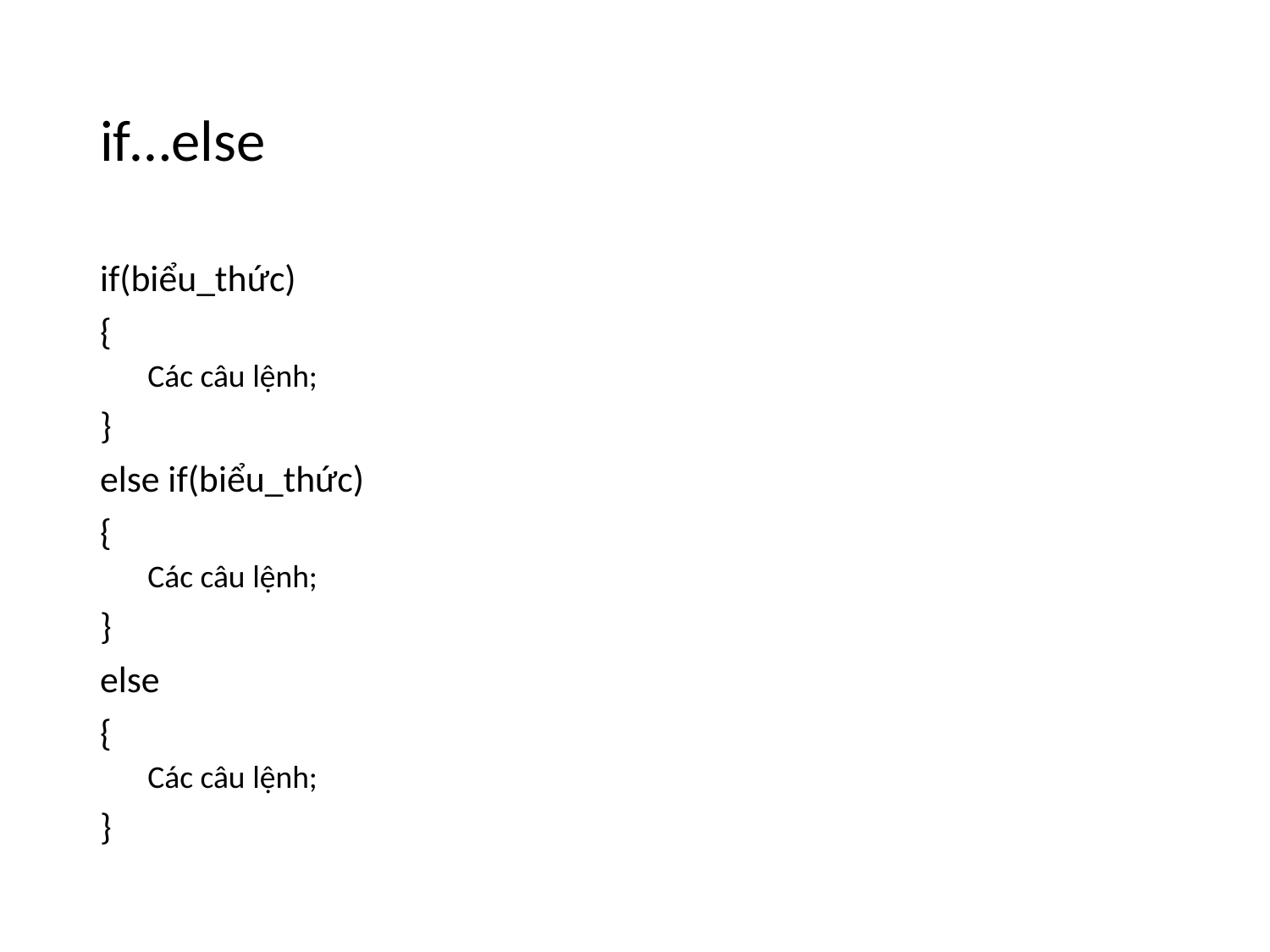

# if…else
if(biểu_thức)
{
Các câu lệnh;
}
else if(biểu_thức)
{
Các câu lệnh;
}
else
{
Các câu lệnh;
}